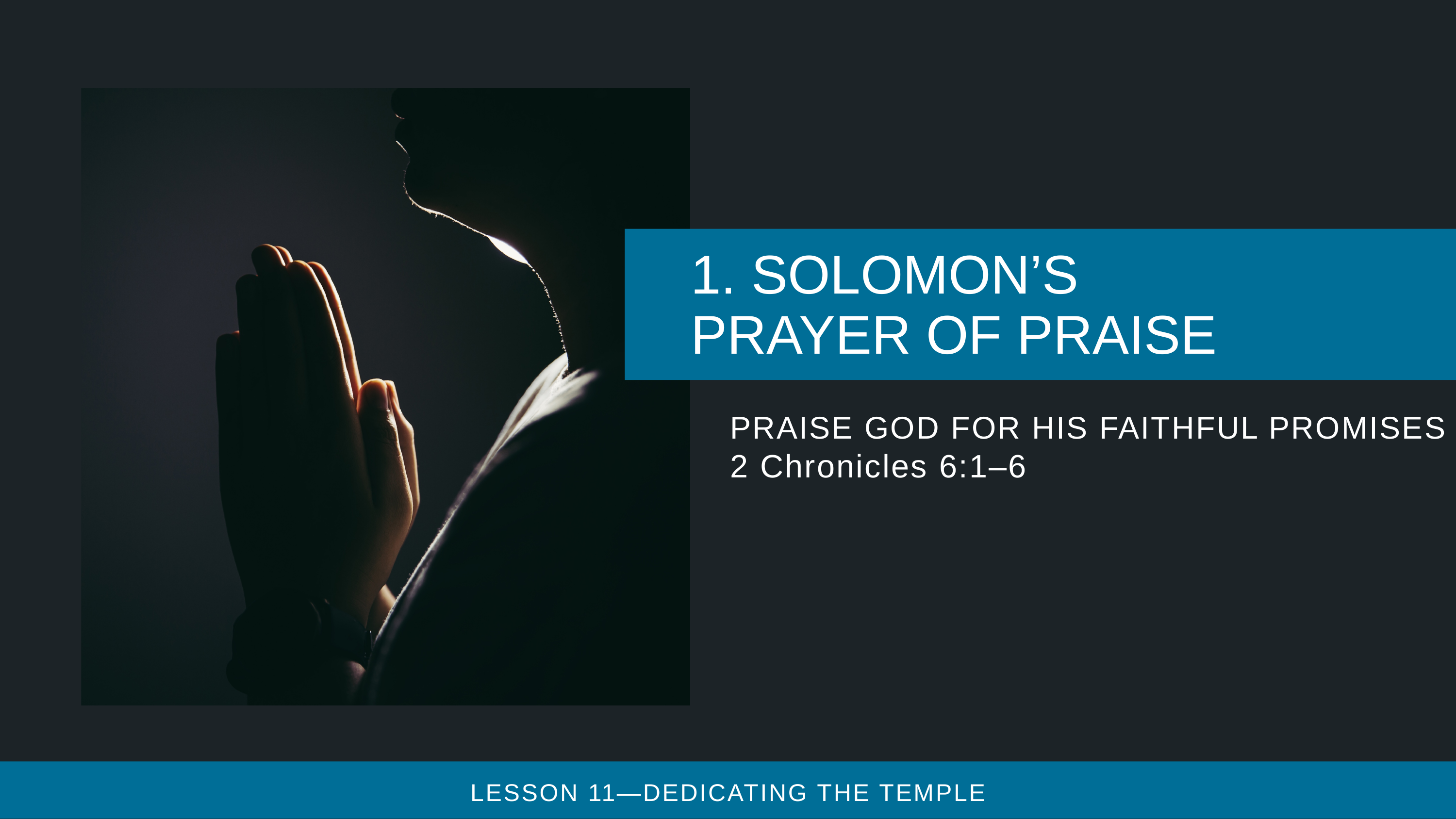

PRAISE GOD FOR HIS FAITHFUL PROMISES
2 Chronicles 6:1–6